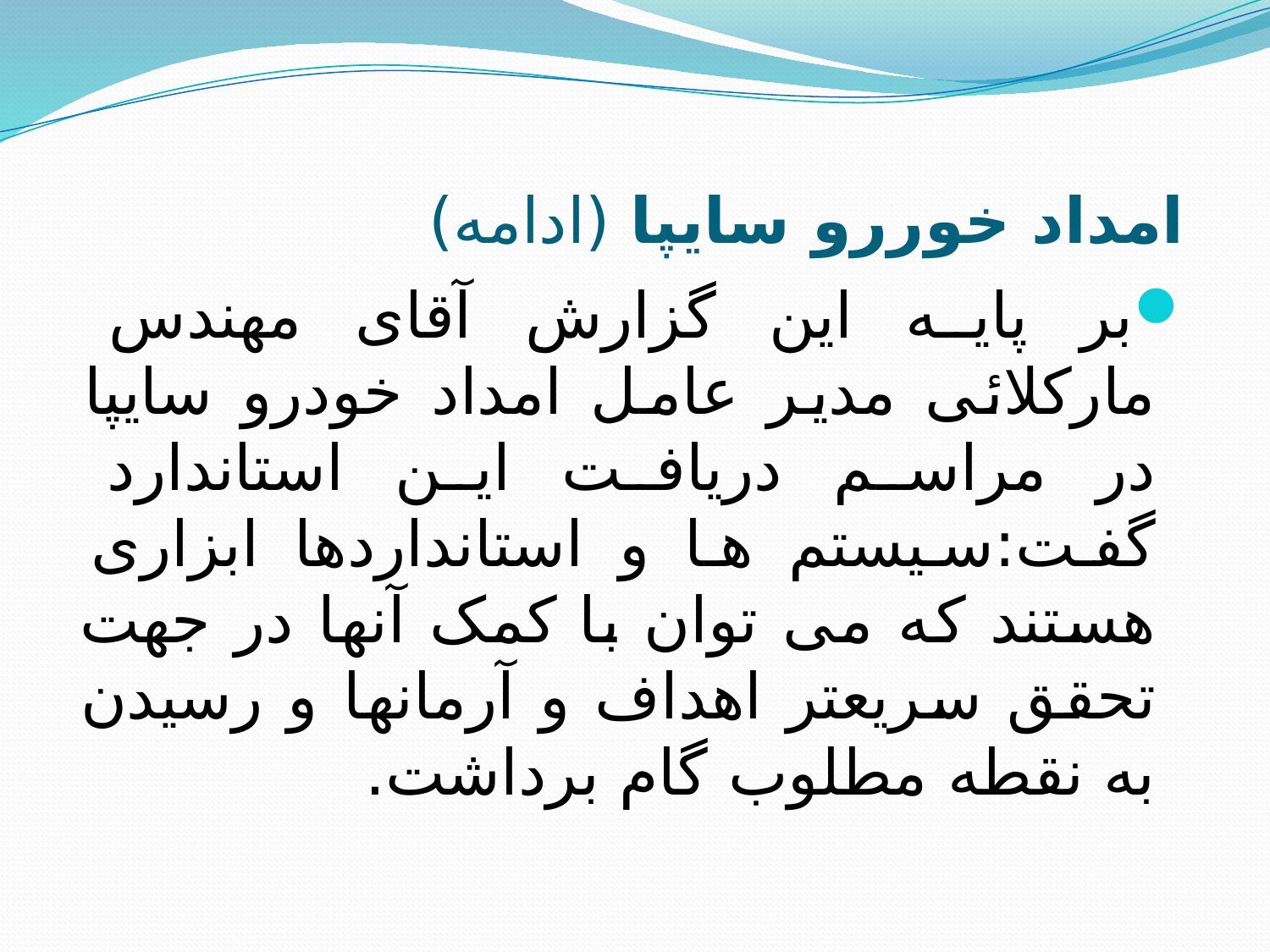

# امداد خوررو سایپا (ادامه)
بر پایه این گزارش آقای مهندس مارکلائی مدیر عامل امداد خودرو سایپا در مراسم دریافت این استاندارد گفت:سیستم ها و استانداردها ابزاری هستند که می توان با کمک آنها در جهت تحقق سریعتر اهداف و آرمانها و رسیدن به نقطه مطلوب گام برداشت.